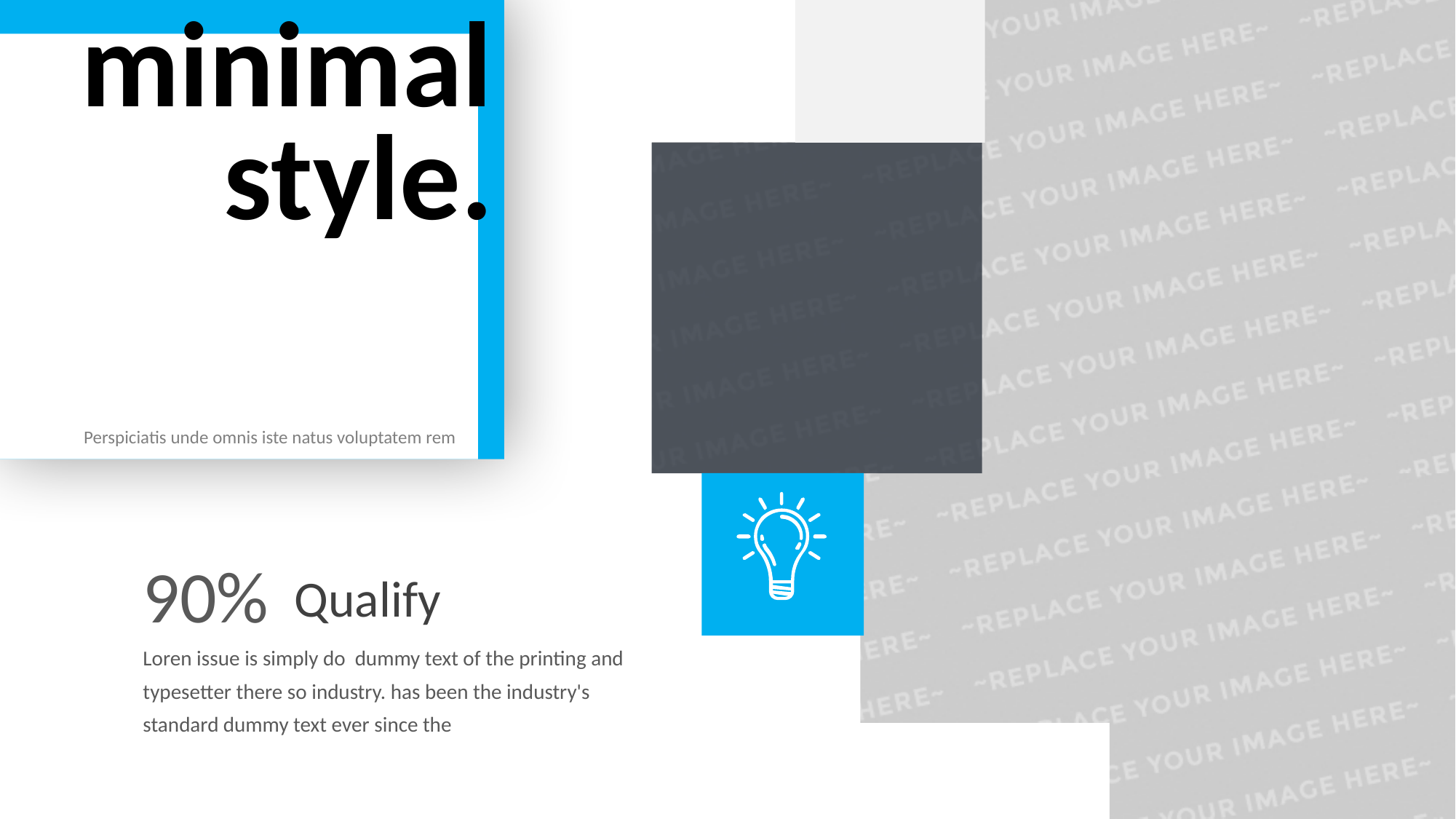

minimal

style.

Perspiciatis unde omnis iste natus voluptatem rem

90%
Loren issue is simply do  dummy text of the printing and typesetter there so industry. has been the industry's standard dummy text ever since the
Qualify